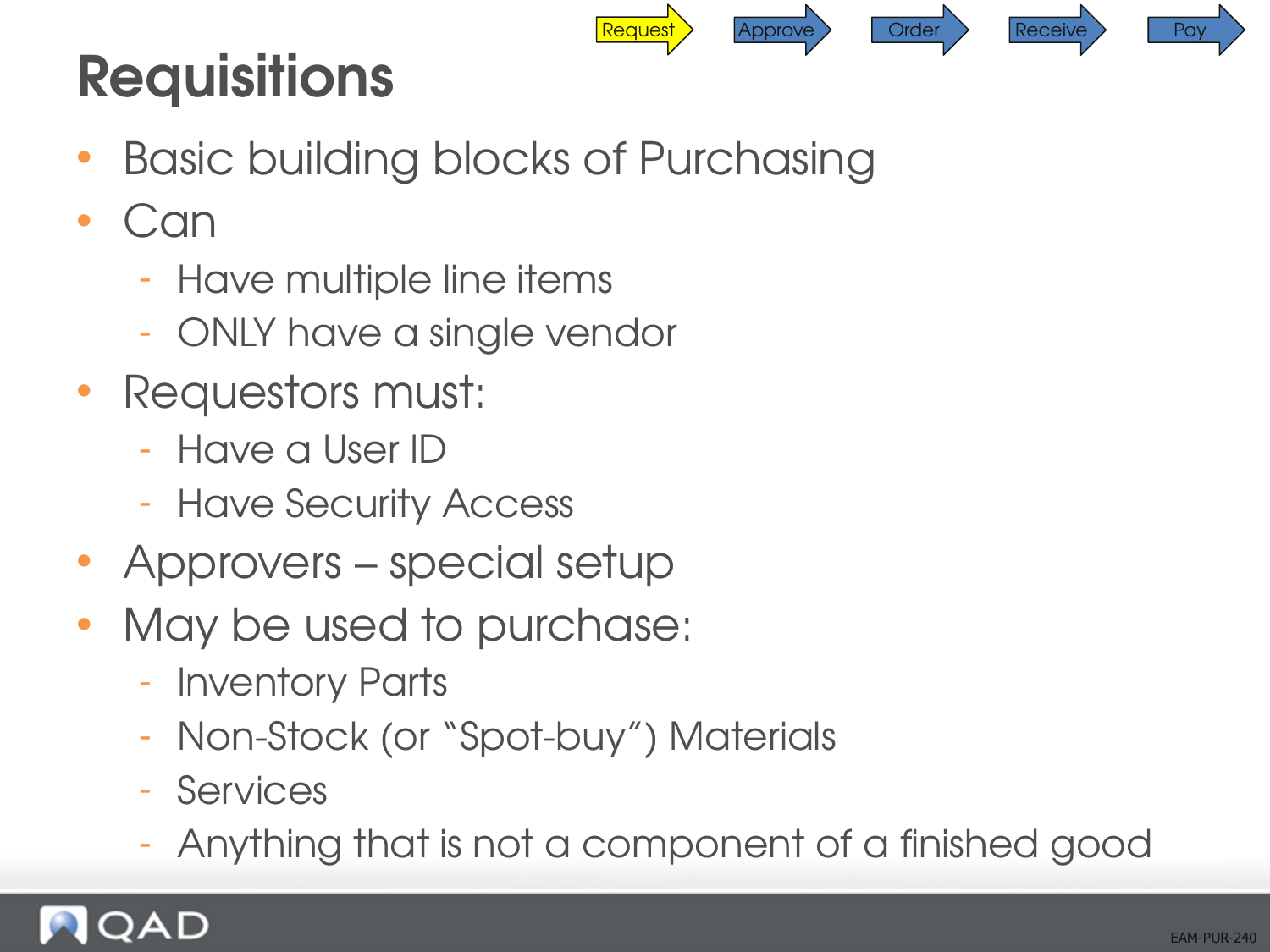

Request
Approve
Order
Receive
Pay
# Requisitions
Basic building blocks of Purchasing
Can
Have multiple line items
ONLY have a single vendor
Requestors must:
Have a User ID
Have Security Access
Approvers – special setup
May be used to purchase:
Inventory Parts
Non-Stock (or “Spot-buy”) Materials
Services
Anything that is not a component of a finished good
EAM-PUR-240